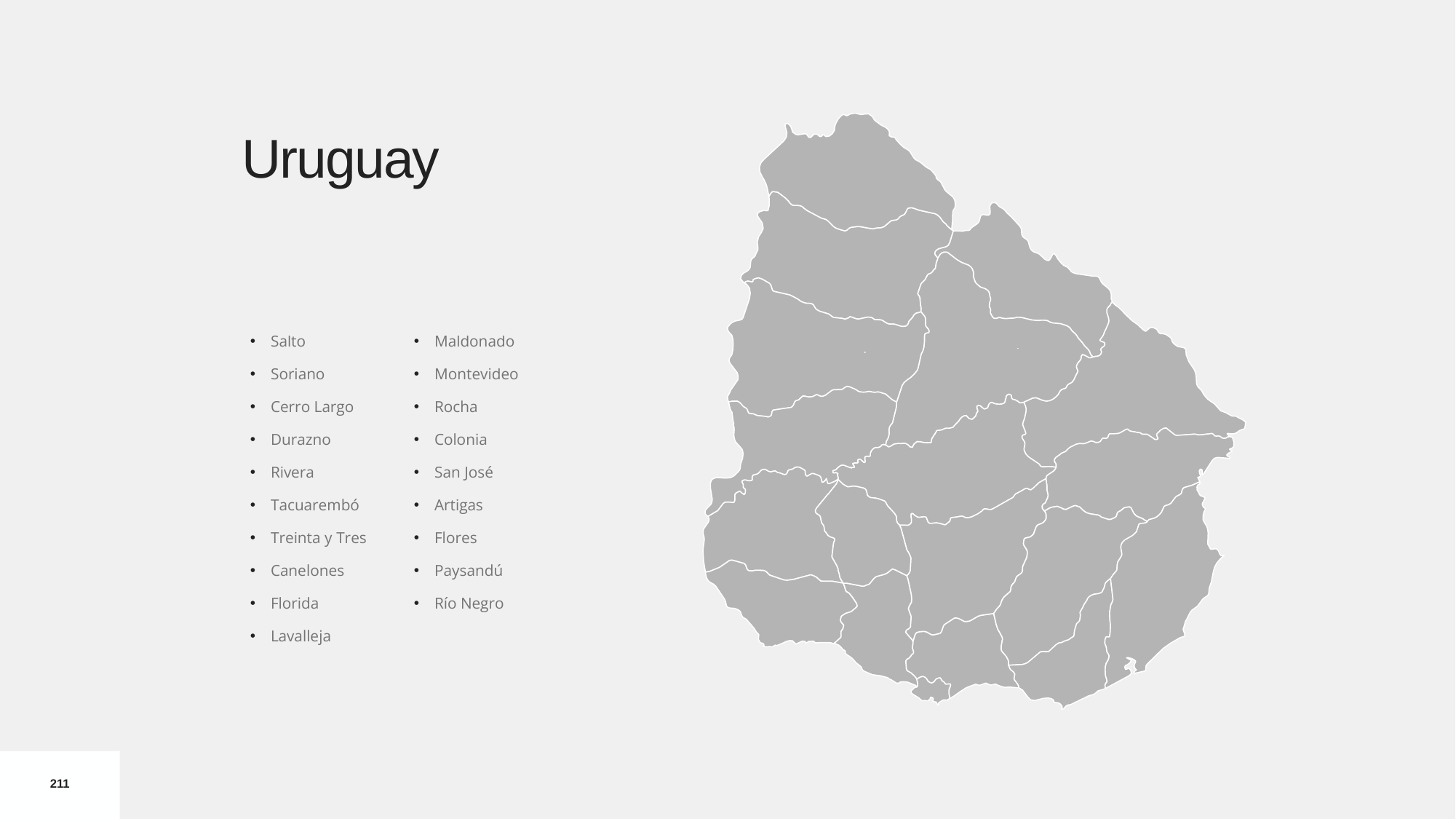

# Uruguay

Salto
Soriano
Cerro Largo
Durazno
Rivera
Tacuarembó
Treinta y Tres
Canelones
Florida
Lavalleja
Maldonado
Montevideo
Rocha
Colonia
San José
Artigas
Flores
Paysandú
Río Negro